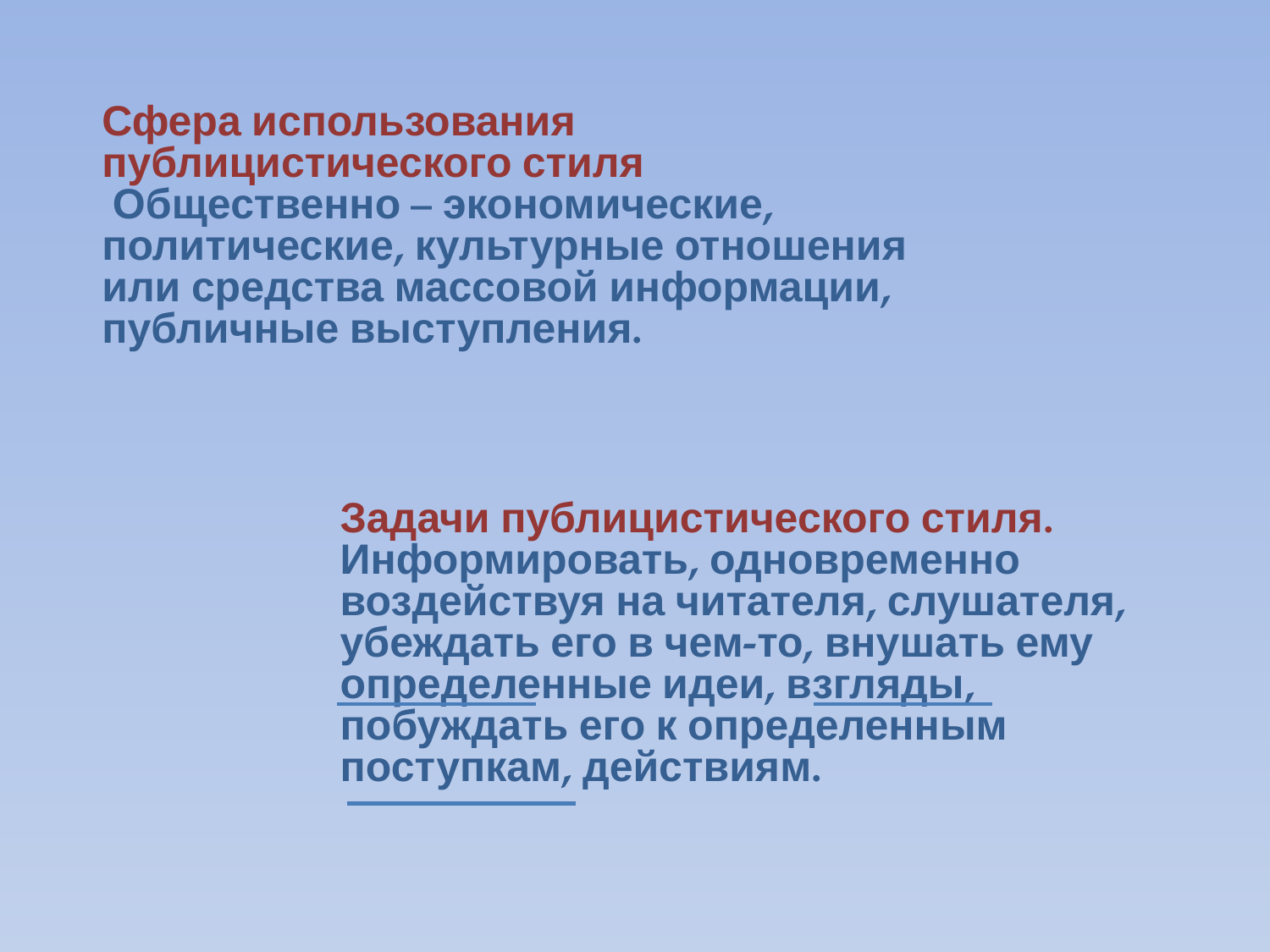

| Сфера использования публицистического стиля Общественно – экономические, политические, культурные отношения или средства массовой информации, публичные выступления. |
| --- |
| Задачи публицистического стиля. Информировать, одновременно воздействуя на читателя, слушателя, убеждать его в чем-то, внушать ему определенные идеи, взгляды, побуждать его к определенным поступкам, действиям. |
| --- |